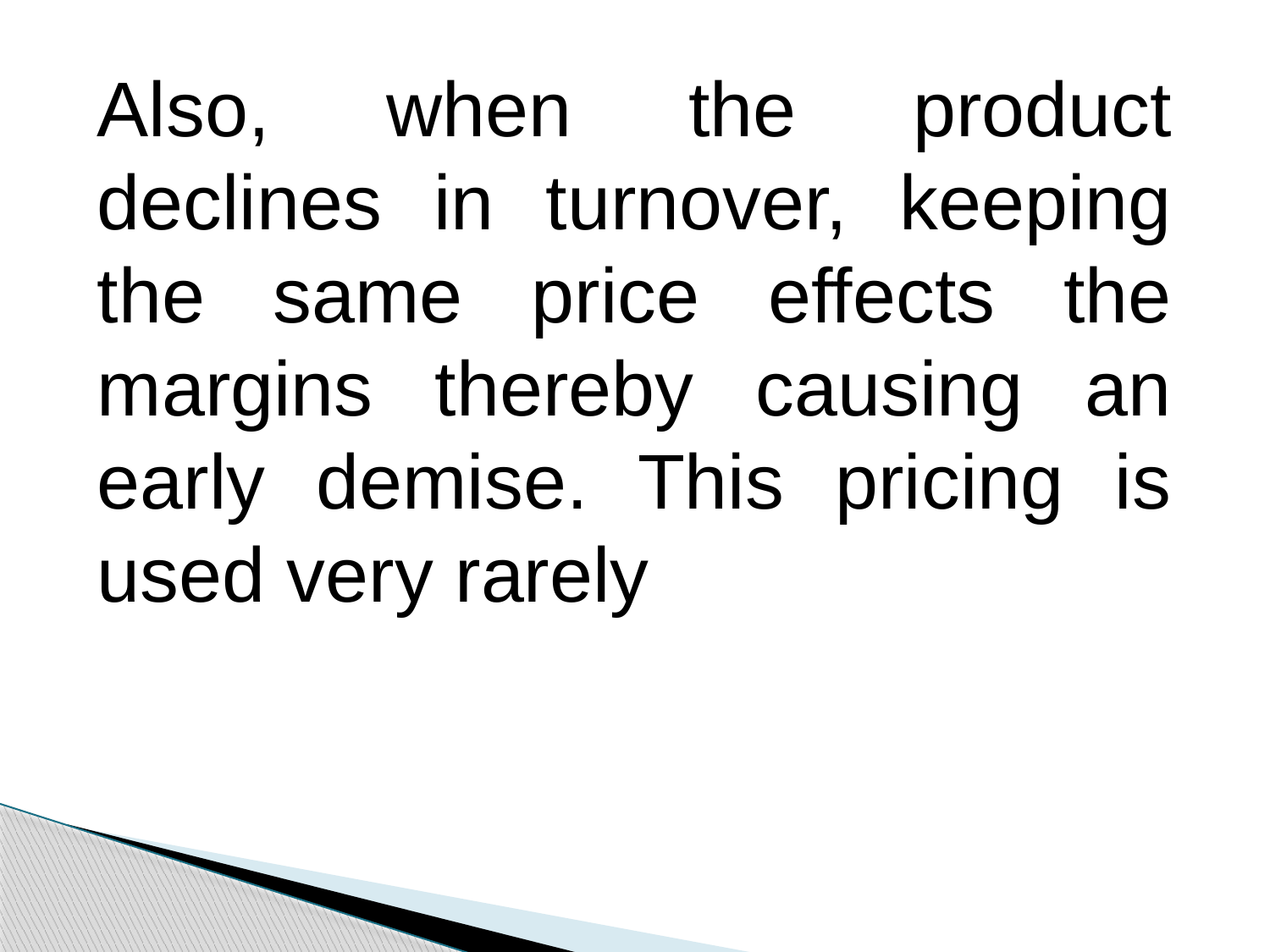

Also, when the product declines in turnover, keeping the same price effects the margins thereby causing an early demise. This pricing is used very rarely